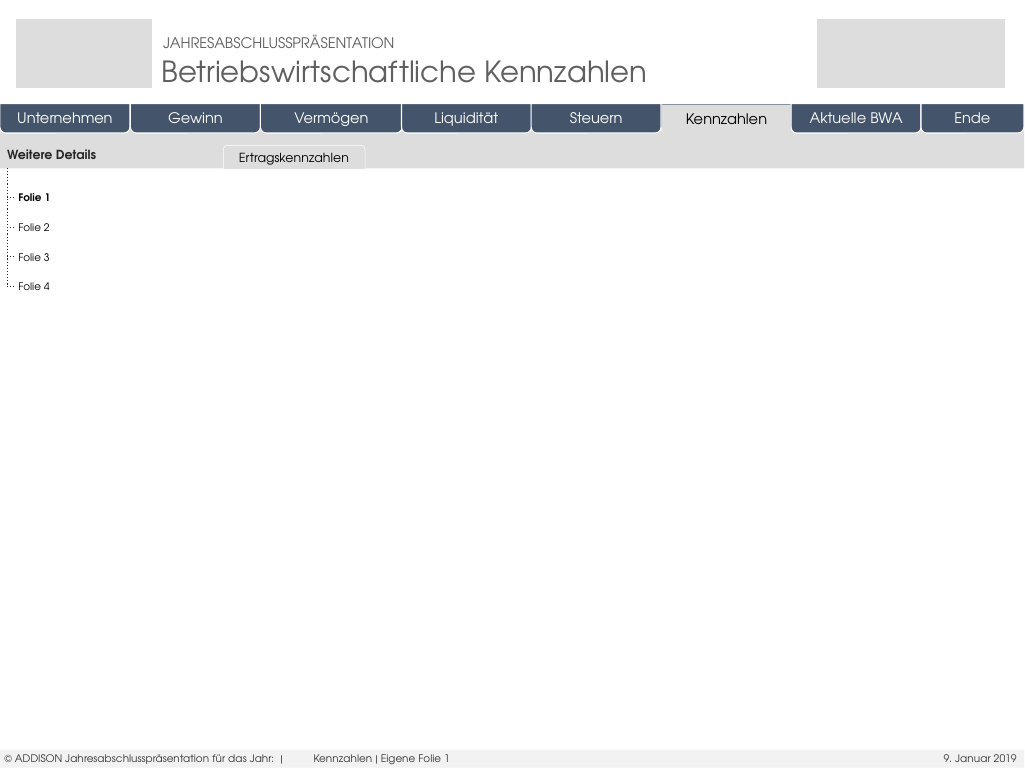

| Weitere Details |  |
| --- | --- |
|  |  |
|  |  |
|  |  |
|  |  |
|  |  |  |  |
| --- | --- | --- | --- |
Ertragskennzahlen
Finanzkennzahlen
Vermögenskennzahlen
Eigene Folien
Folie 1
Folie 2
Folie 3
Folie 4
# Kennzahlen | Eigene Folie 1
© ADDISON Jahresabschlusspräsentation für das Jahr:  |